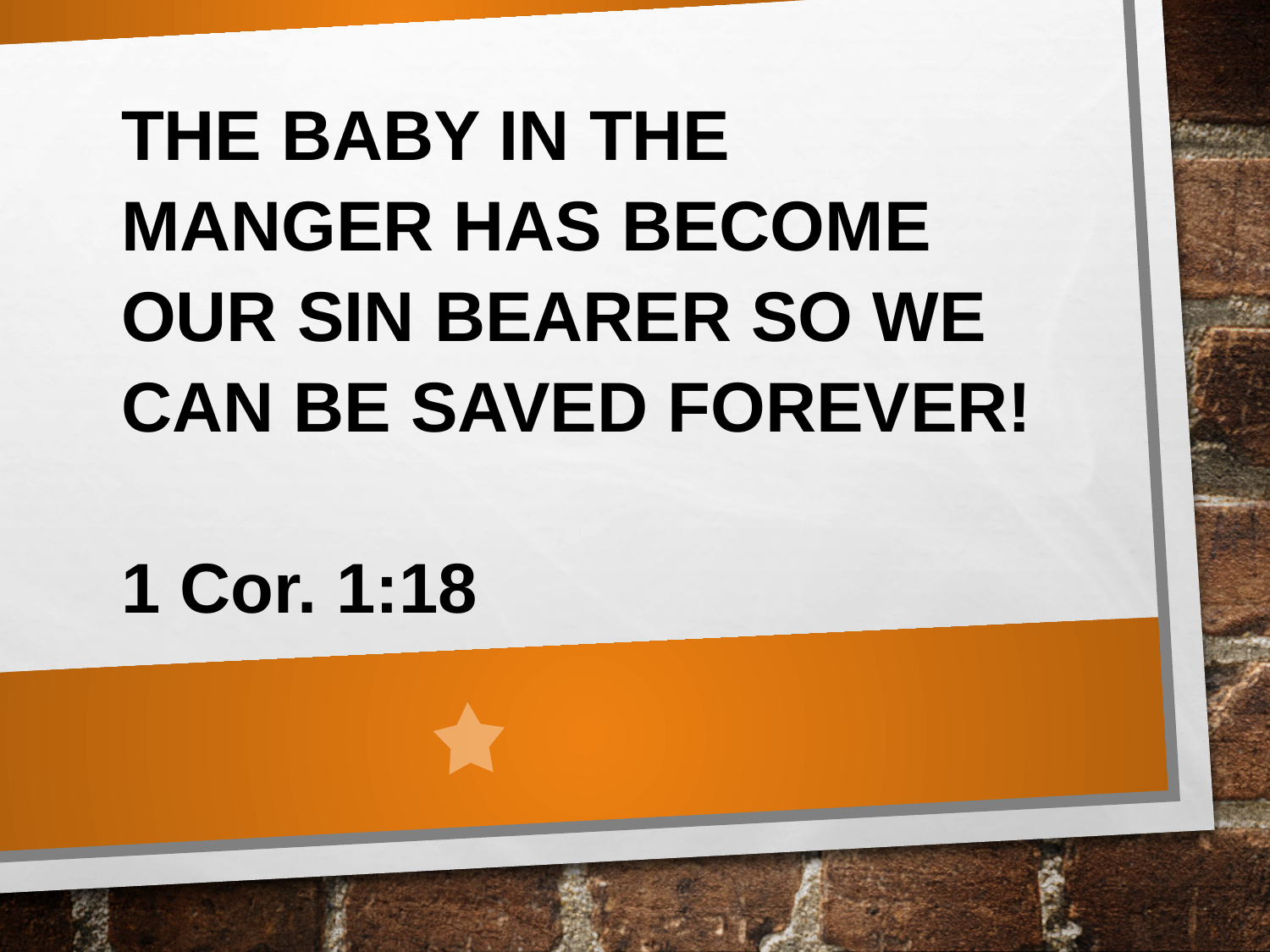

THE BABY IN THE MANGER HAS BECOME OUR SIN BEARER SO WE CAN BE SAVED FOREVER!

1 Cor. 1:18